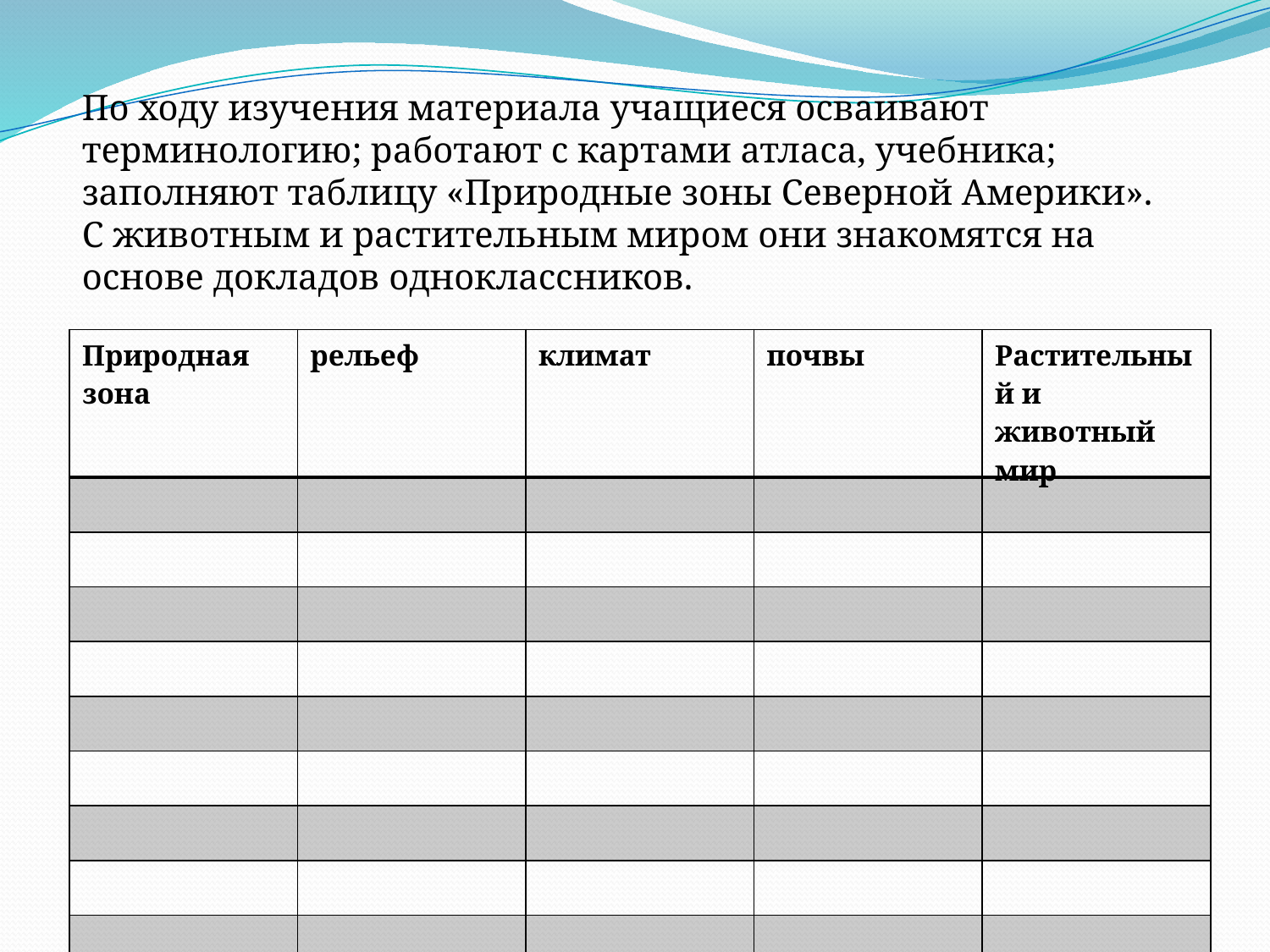

По ходу изучения материала учащиеся осваивают терминологию; работают с картами атласа, учебника; заполняют таблицу «Природные зоны Северной Америки».
С животным и растительным миром они знакомятся на основе докладов одноклассников.
| Природная зона | рельеф | климат | почвы | Растительный и животный мир |
| --- | --- | --- | --- | --- |
|  |  |  |  |  |
|  |  |  |  |  |
|  |  |  |  |  |
|  |  |  |  |  |
|  |  |  |  |  |
|  |  |  |  |  |
|  |  |  |  |  |
|  |  |  |  |  |
|  |  |  |  |  |